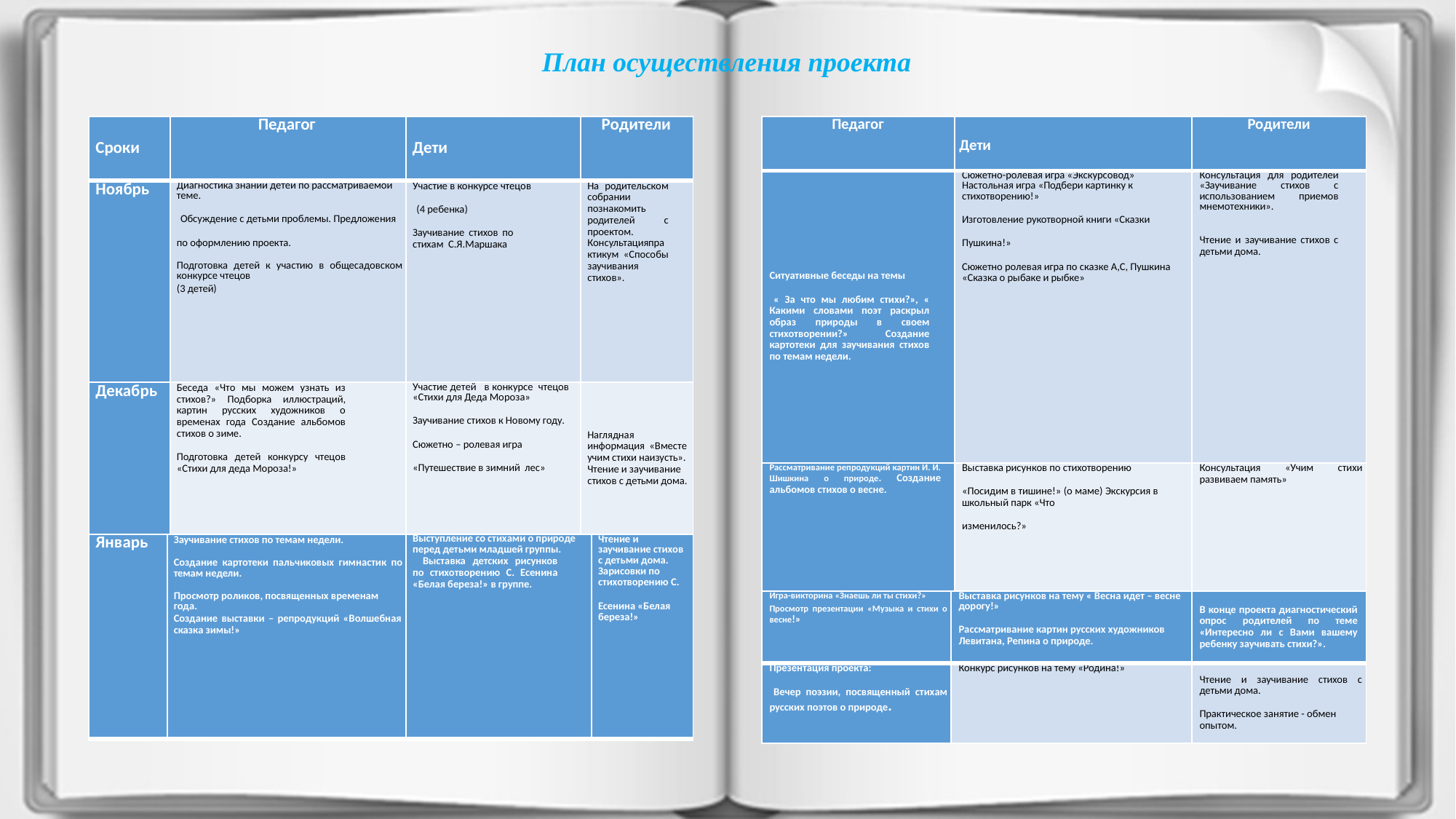

План осуществления проекта

| Педагог | Дети | Родители |
| --- | --- | --- |
| Ситуативные беседы на темы « За что мы любим стихи?», « Какими словами поэт раскрыл образ природы в своем стихотворении?» Создание картотеки для заучивания стихов по темам недели. | Сюжетно-ролевая игра «Экскурсовод» Настольная игра «Подбери картинку к стихотворению!» Изготовление рукотворной книги «Сказки Пушкина!» Сюжетно ролевая игра по сказке А,С, Пушкина «Сказка о рыбаке и рыбке» | Консультация для родителей «Заучивание стихов с использованием приемов мнемотехники». Чтение и заучивание стихов с детьми дома. |
| Рассматривание репродукций картин И. И. Шишкина о природе. Создание альбомов стихов о весне. | Выставка рисунков по стихотворению «Посидим в тишине!» (о маме) Экскурсия в школьный парк «Что изменилось?» | Консультация «Учим стихи развиваем память» |
| Сроки | Педагог | Дети | Родители |
| --- | --- | --- | --- |
| Ноябрь | Диагностика знаний детей по рассматриваемой теме. Обсуждение с детьми проблемы. Предложения по оформлению проекта. Подготовка детей к участию в общесадовском конкурсе чтецов (3 детей) | Участие в конкурсе чтецов (4 ребенка) Заучивание стихов по стихам С.Я.Маршака | На родительском собрании познакомить родителей с проектом. Консультацияпрактикум «Способы заучивания стихов». |
| Декабрь | Беседа «Что мы можем узнать из стихов?» Подборка иллюстраций, картин русских художников о временах года Создание альбомов стихов о зиме. Подготовка детей конкурсу чтецов «Стихи для деда Мороза!» | Участие детей в конкурсе чтецов «Стихи для Деда Мороза» Заучивание стихов к Новому году. Сюжетно – ролевая игра «Путешествие в зимний лес» | Наглядная информация «Вместе учим стихи наизусть». Чтение и заучивание стихов с детьми дома. |

| Январь | Заучивание стихов по темам недели. Создание картотеки пальчиковых гимнастик по темам недели. Просмотр роликов, посвященных временам года. Создание выставки – репродукций «Волшебная сказка зимы!» | Выступление со стихами о природе перед детьми младшей группы. Выставка детских рисунков по стихотворению С. Есенина «Белая береза!» в группе. | Чтение и заучивание стихов с детьми дома. Зарисовки по стихотворению С. Есенина «Белая береза!» |
| --- | --- | --- | --- |
| Игра-викторина «Знаешь ли ты стихи?» Просмотр презентации «Музыка и стихи о весне!» | Выставка рисунков на тему « Весна идет – весне дорогу!» Рассматривание картин русских художников Левитана, Репина о природе. | В конце проекта диагностический опрос родителей по теме «Интересно ли с Вами вашему ребенку заучивать стихи?». |
| --- | --- | --- |
| Презентация проекта: Вечер поэзии, посвященный стихам русских поэтов о природе. | Конкурс рисунков на тему «Родина!» | Чтение и заучивание стихов с детьми дома. Практическое занятие - обмен опытом. |